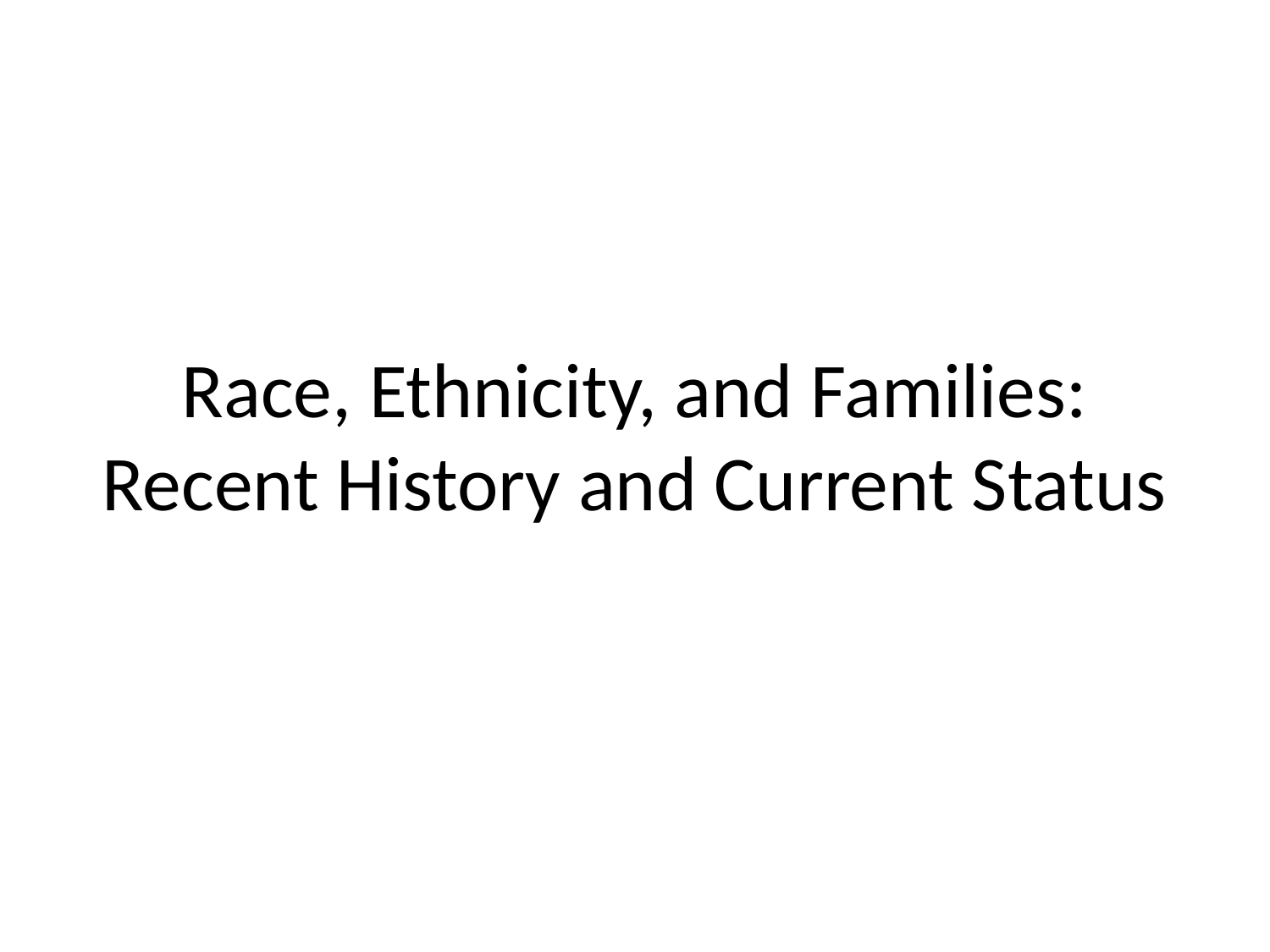

# Race, Ethnicity, and Families: Recent History and Current Status